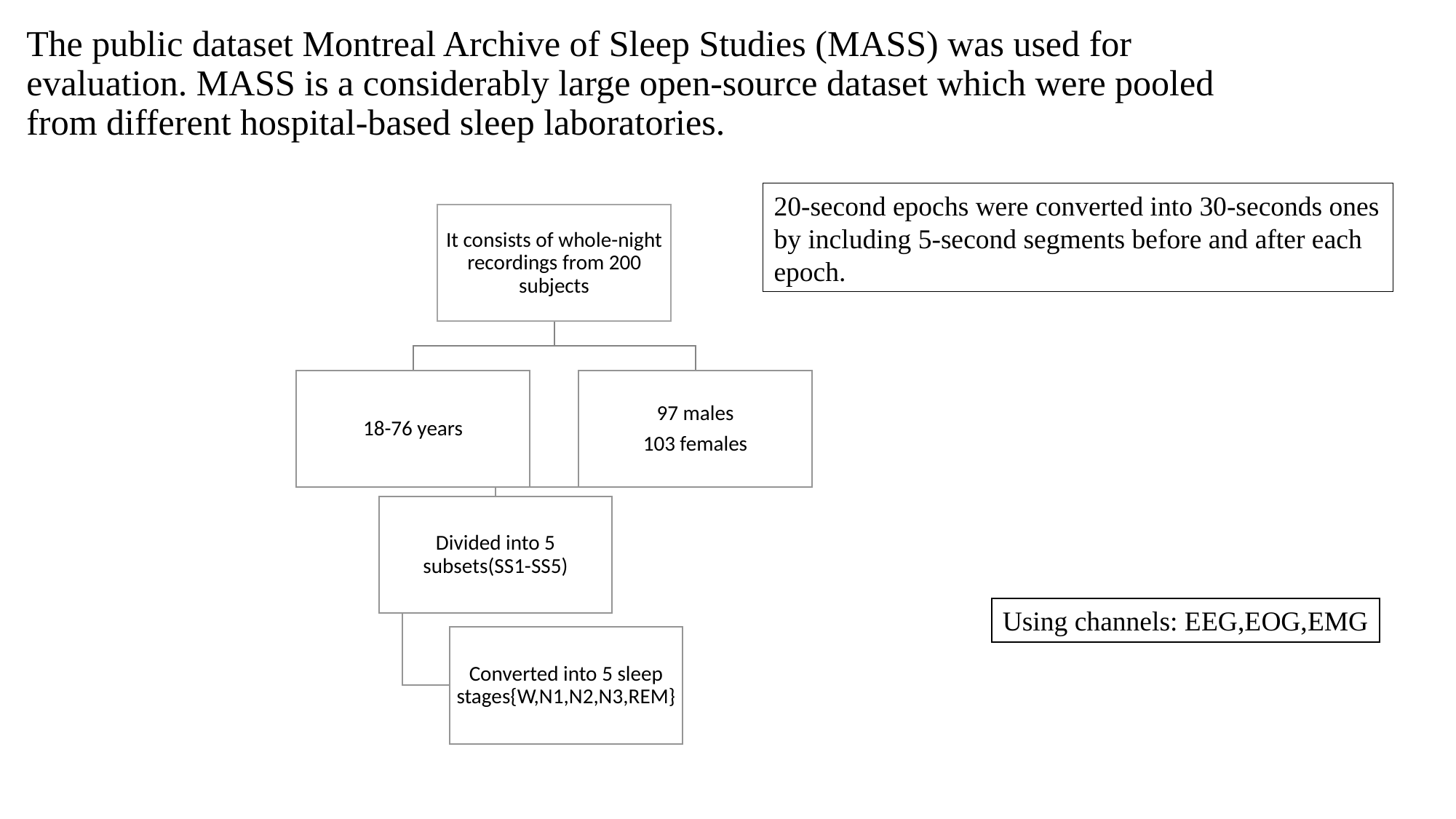

The public dataset Montreal Archive of Sleep Studies (MASS) was used for evaluation. MASS is a considerably large open-source dataset which were pooled from different hospital-based sleep laboratories.
20-second epochs were converted into 30-seconds ones by including 5-second segments before and after each epoch.
It consists of whole-night recordings from 200 subjects
18-76 years
97 males
103 females
Divided into 5 subsets(SS1-SS5)
Converted into 5 sleep stages{W,N1,N2,N3,REM}
Using channels: EEG,EOG,EMG